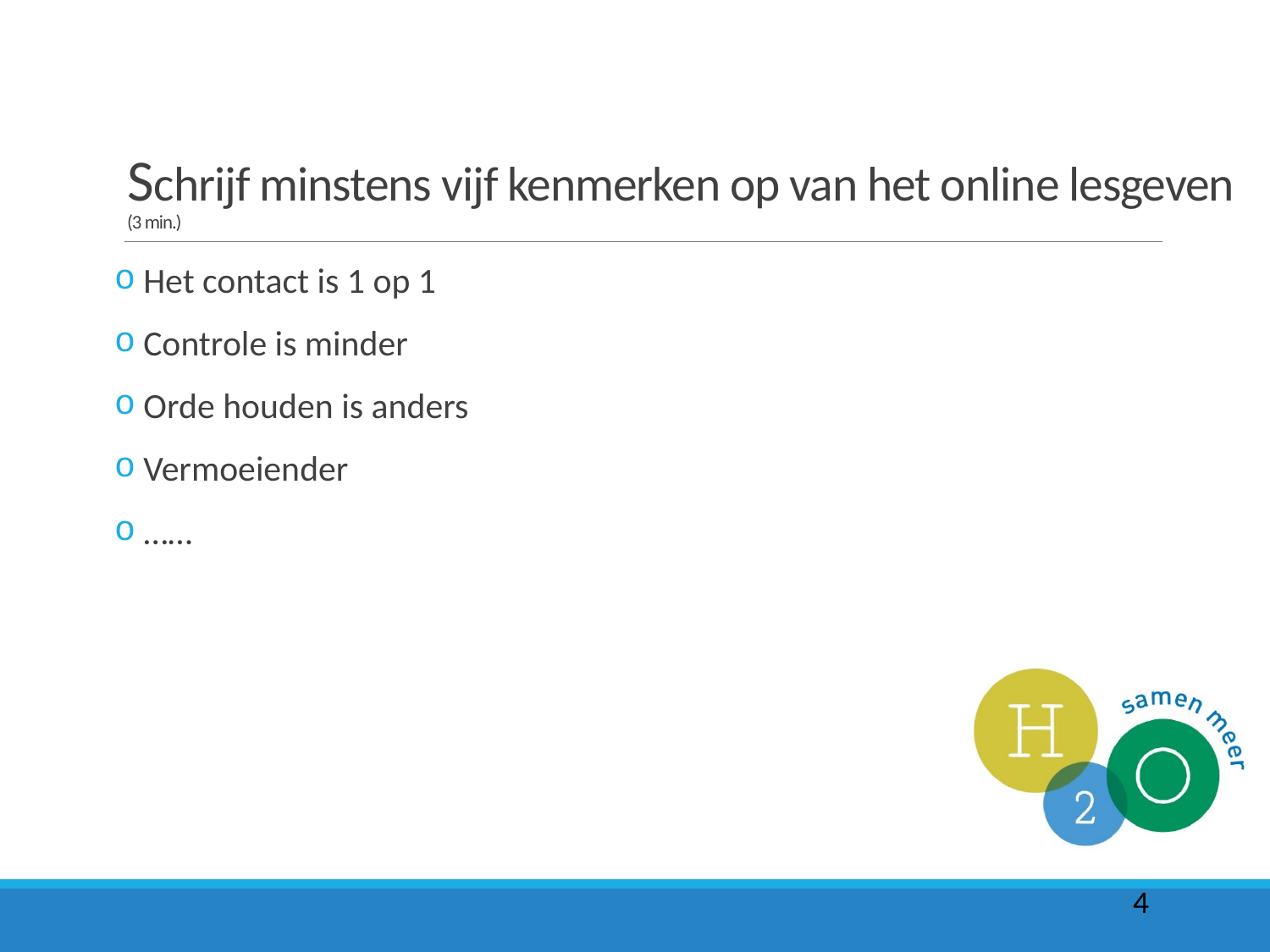

# Schrijf minstens vijf kenmerken op van het online lesgeven (3 min.)
 Het contact is 1 op 1
 Controle is minder
 Orde houden is anders
 Vermoeiender
 ……

4